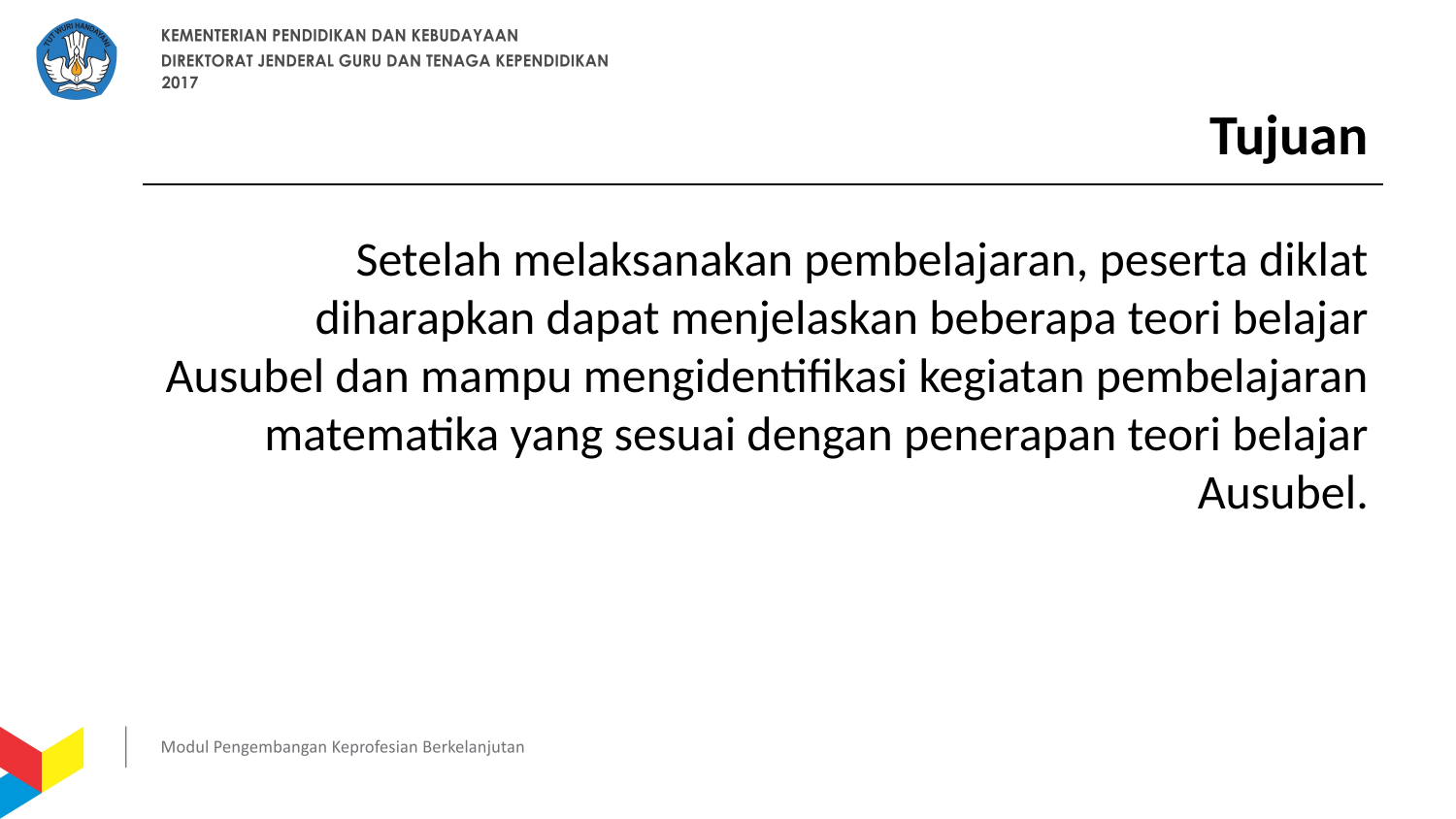

# Tujuan
Setelah melaksanakan pembelajaran, peserta diklat diharapkan dapat menjelaskan beberapa teori belajar Ausubel dan mampu mengidentifikasi kegiatan pembelajaran matematika yang sesuai dengan penerapan teori belajar Ausubel.